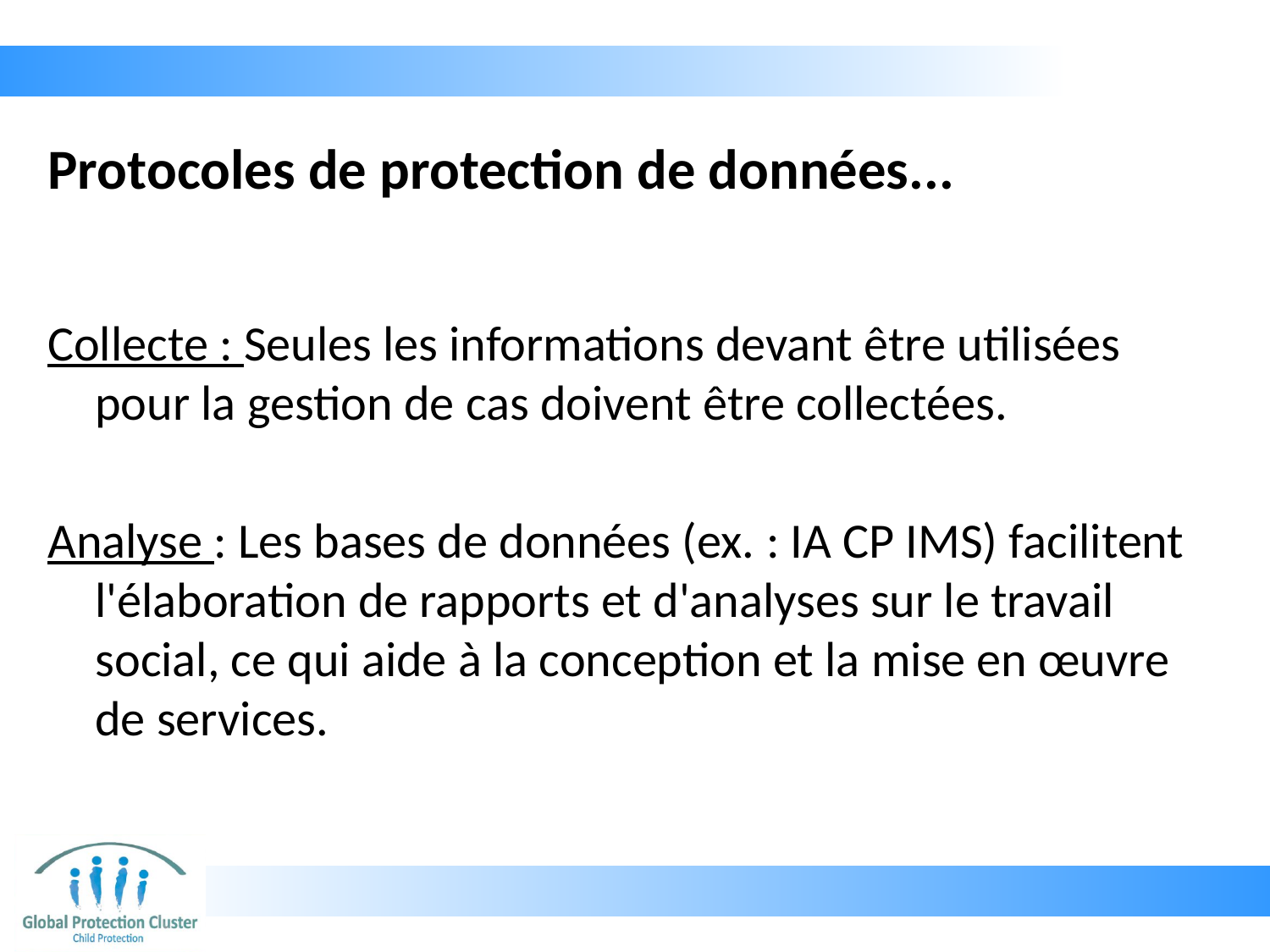

# Protocoles de protection de données...

Collecte : Seules les informations devant être utilisées pour la gestion de cas doivent être collectées.

Analyse : Les bases de données (ex. : IA CP IMS) facilitent l'élaboration de rapports et d'analyses sur le travail social, ce qui aide à la conception et la mise en œuvre de services.